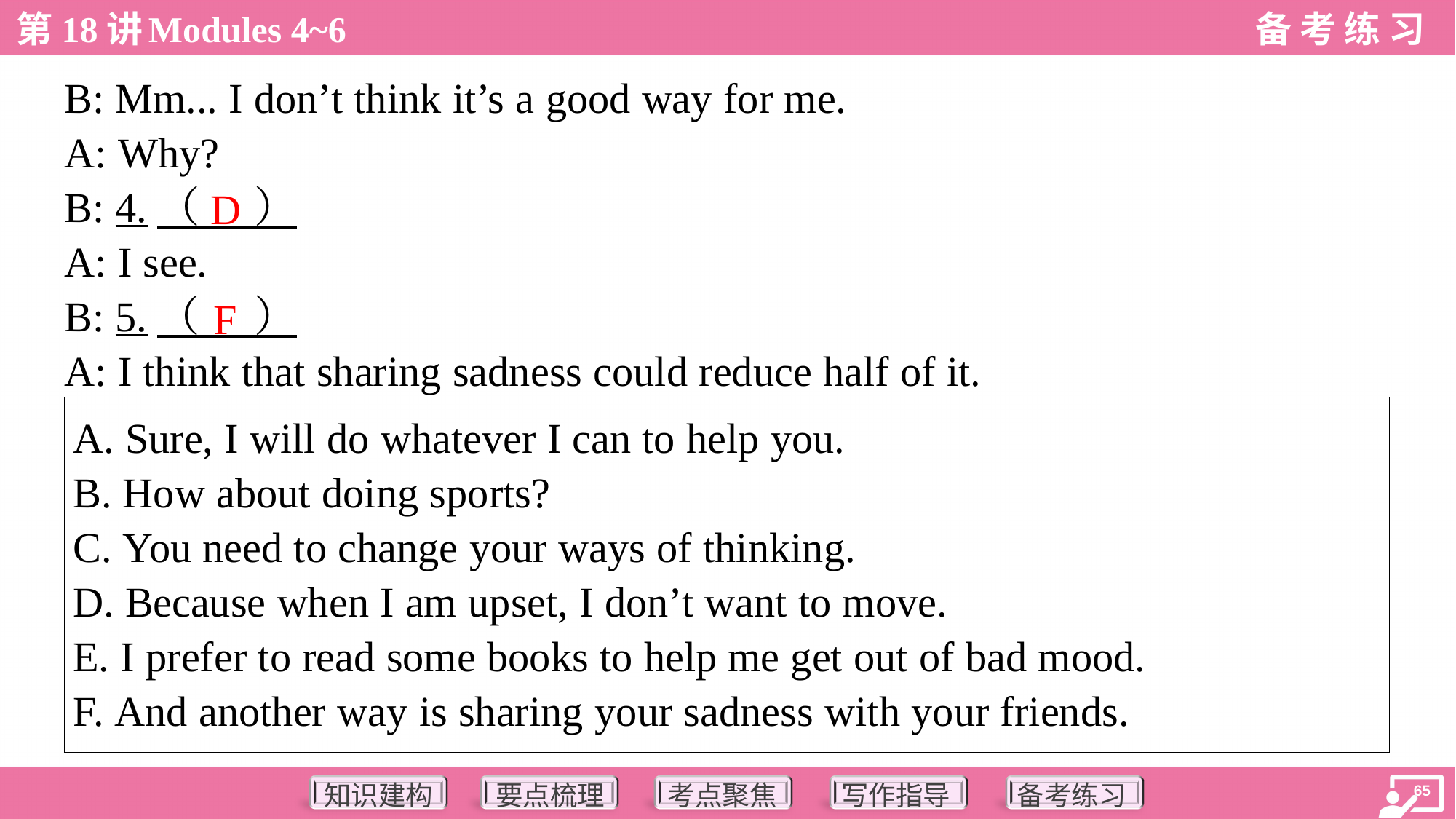

B: Mm... I don’t think it’s a good way for me.
A: Why?
B: 4.（     ）
A: I see.
B: 5.（     ）
A: I think that sharing sadness could reduce half of it.
D
F
| A. Sure, I will do whatever I can to help you. B. How about doing sports? C. You need to change your ways of thinking. D. Because when I am upset, I don’t want to move. E. I prefer to read some books to help me get out of bad mood. F. And another way is sharing your sadness with your friends. |
| --- |